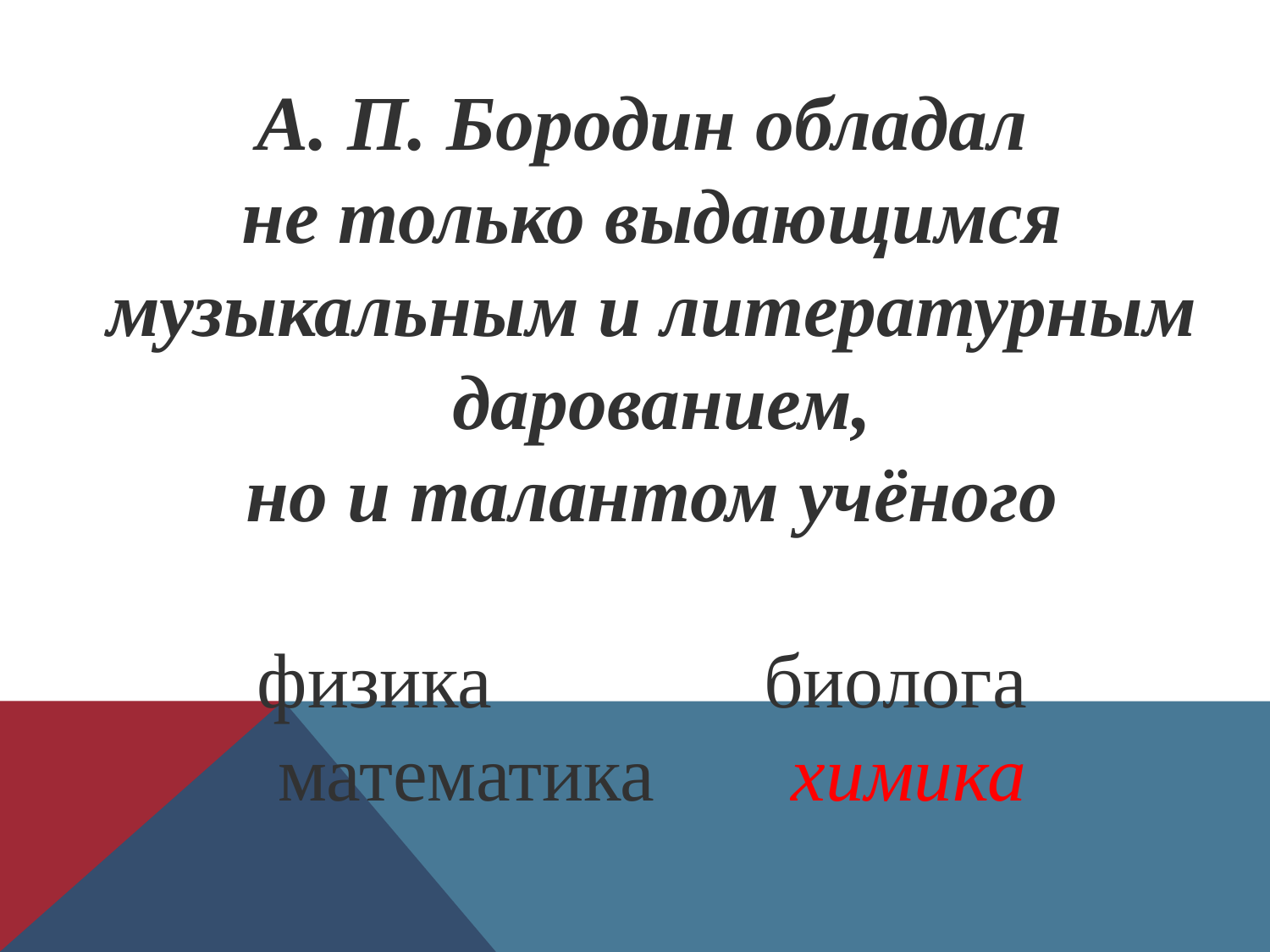

А. П. Бородин обладал
не только выдающимся музыкальным и литературным
 дарованием,
 но и талантом учёного
физика              биолога
математика       химика